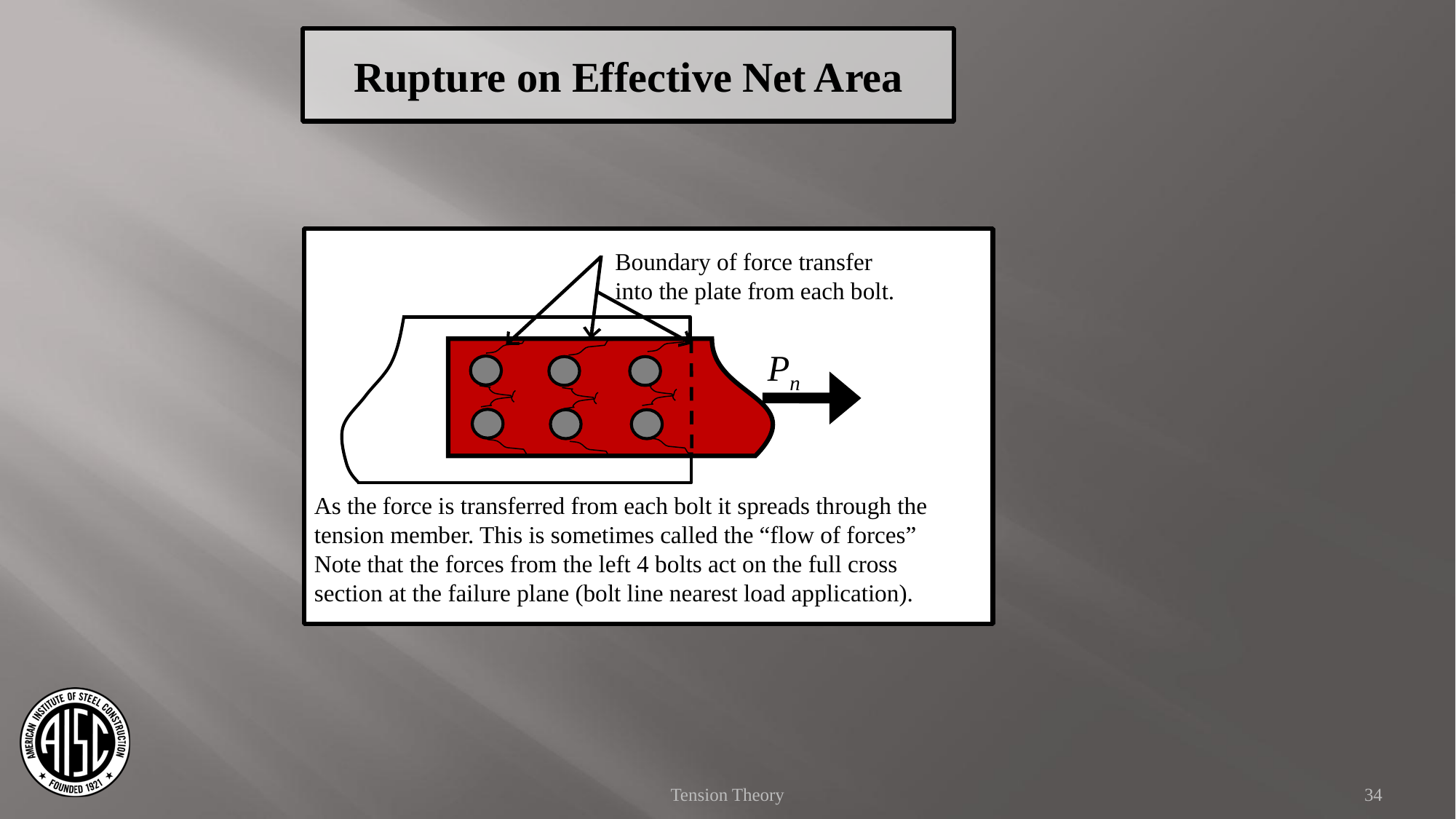

Rupture on Effective Net Area

Boundary of force transfer into the plate from each bolt.

Pn

As the force is transferred from each bolt it spreads through the tension member. This is sometimes called the “flow of forces”
Note that the forces from the left 4 bolts act on the full cross section at the failure plane (bolt line nearest load application).
Tension Theory
34